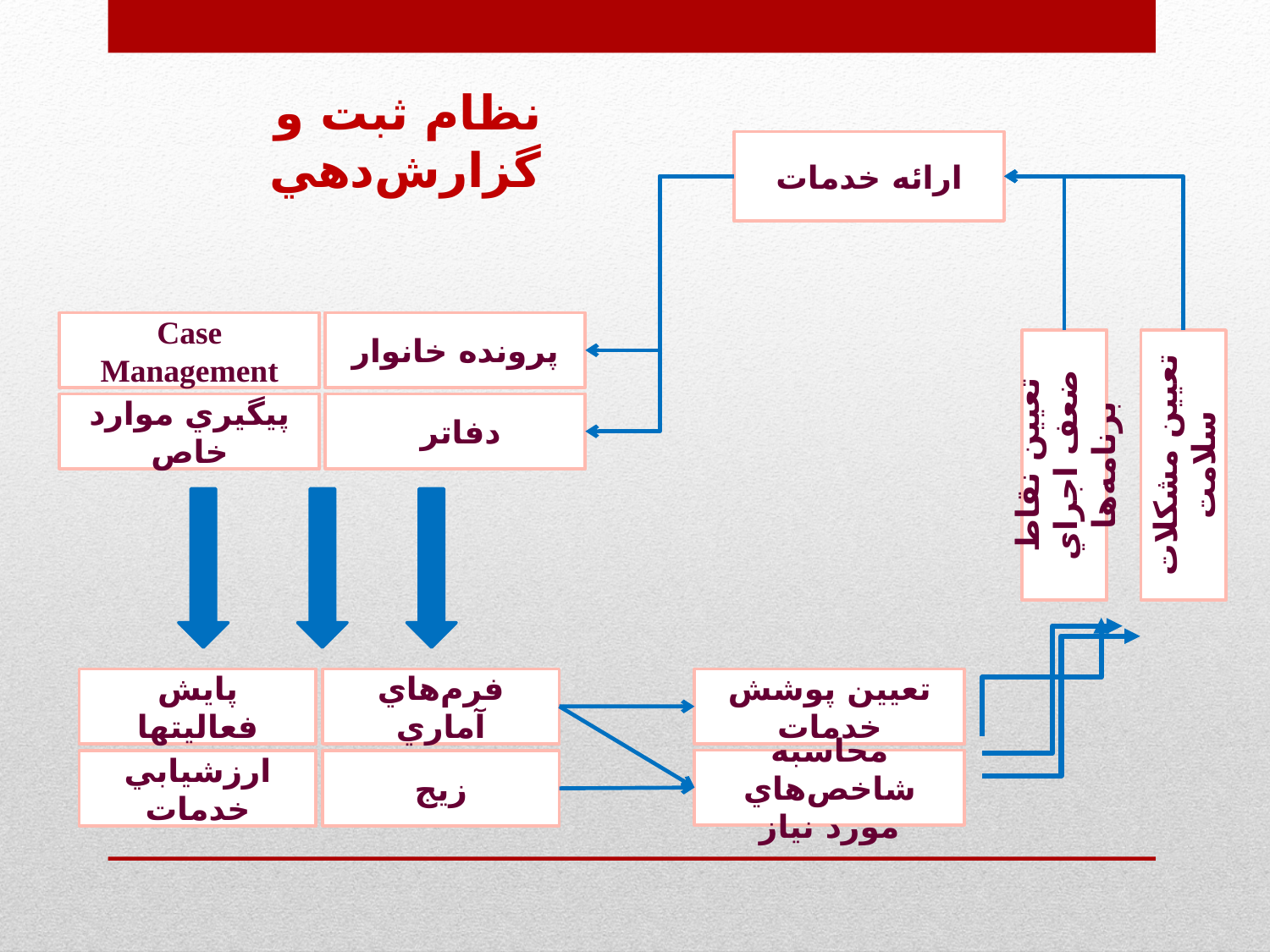

# نظام ثبت و گزارش‌دهي
ارائه خدمات
Case Management
پرونده خانوار
پيگيري موارد خاص
دفاتر
تعيين نقاط ضعف اجراي برنامه‌ها
تعيين مشكلات سلامت

پايش فعاليتها
فرم‌هاي آماري
ارزشيابي خدمات
زيج
تعيين پوشش خدمات
محاسبه شاخص‌هاي مورد نياز